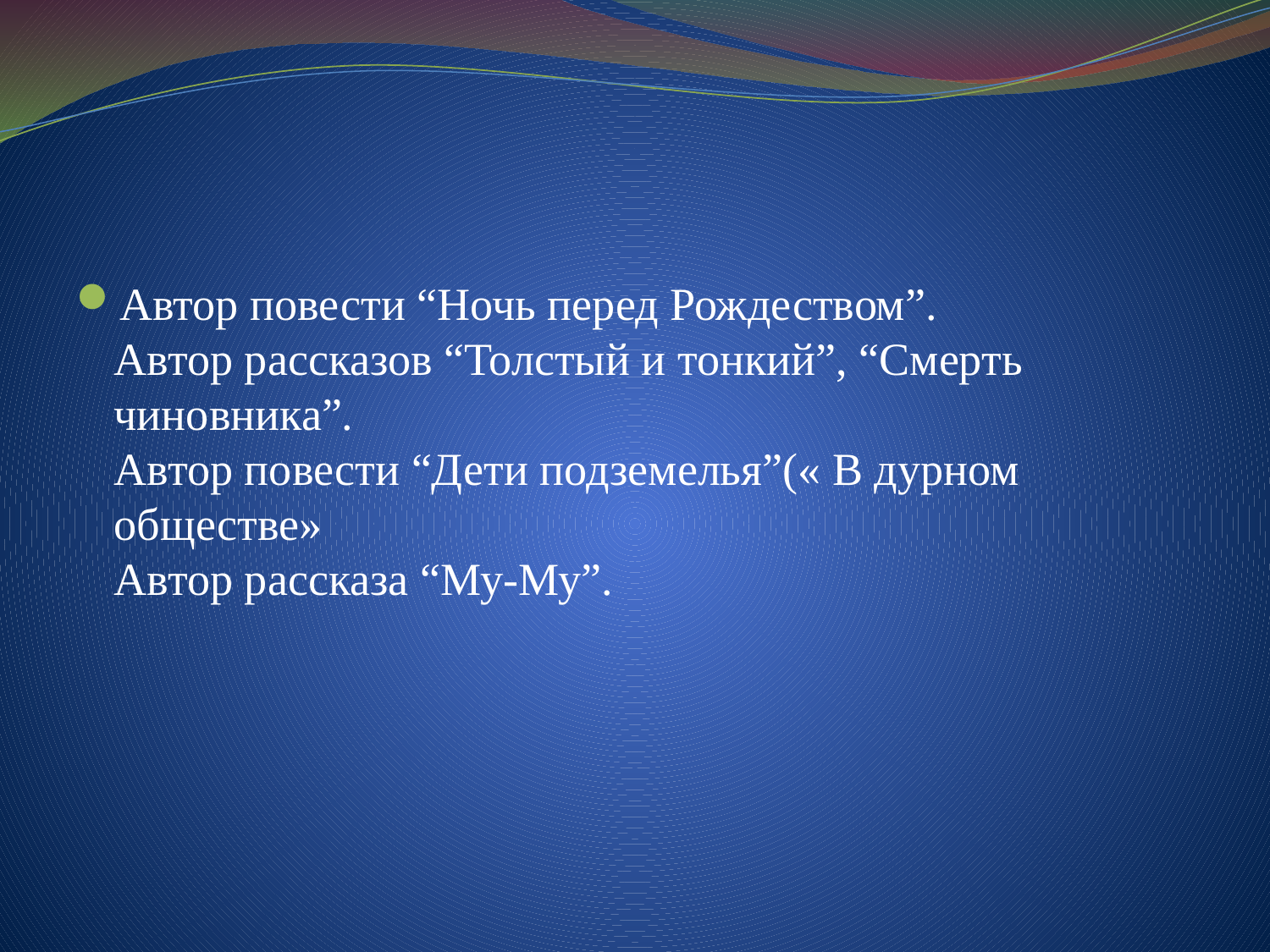

#
Автор повести “Ночь перед Рождеством”. 
Автор рассказов “Толстый и тонкий”, “Смерть чиновника”. 
Автор повести “Дети подземелья”(« В дурном обществе» 
Автор рассказа “Му-Му”.